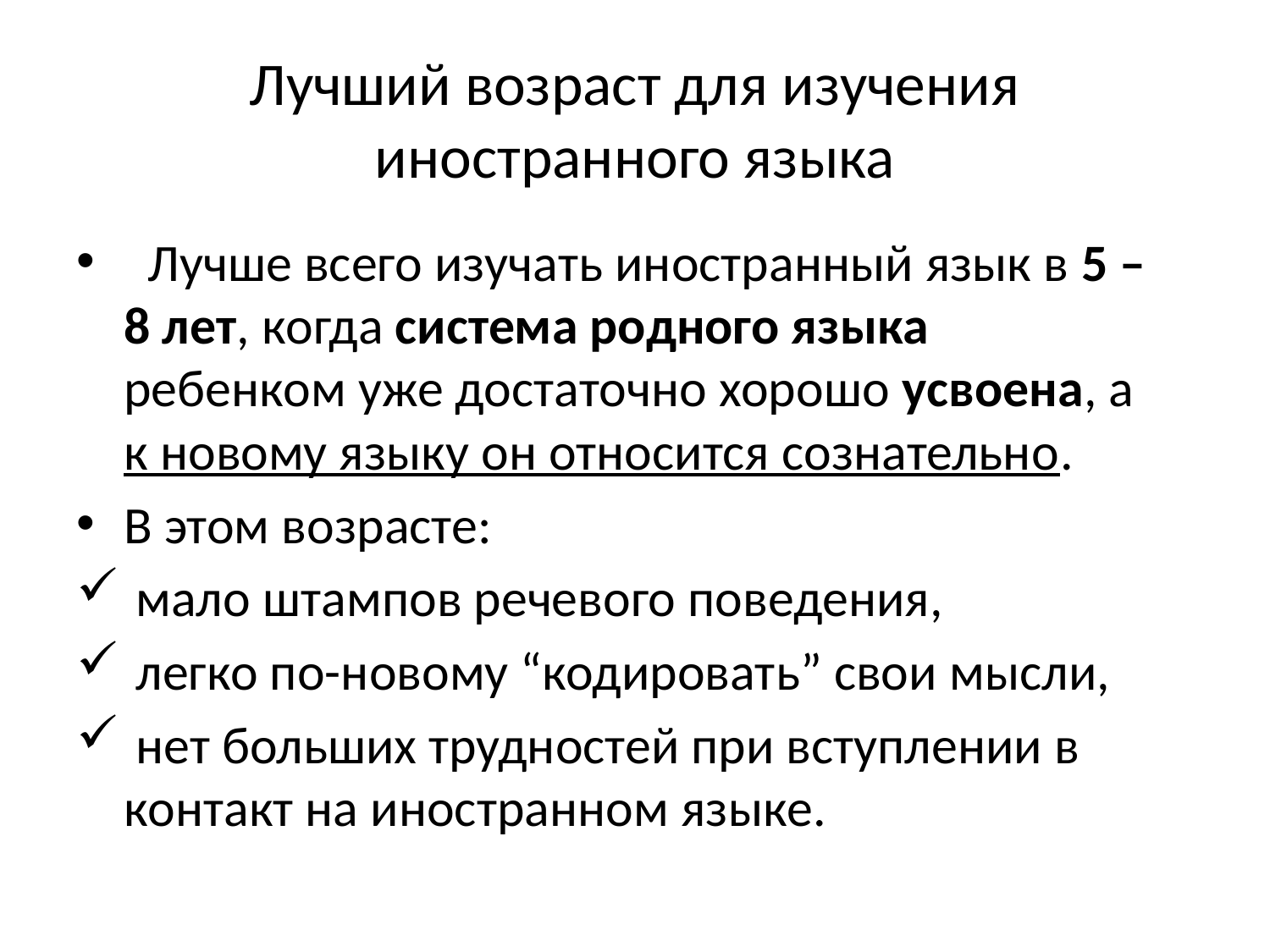

# Лучший возраст для изучения иностранного языка
  Лучше всего изучать иностранный язык в 5 – 8 лет, когда система родного языка ребенком уже достаточно хорошо усвоена, а к новому языку он относится сознательно.
В этом возрасте:
 мало штампов речевого поведения,
 легко по-новому “кодировать” свои мысли,
 нет больших трудностей при вступлении в контакт на иностранном языке.